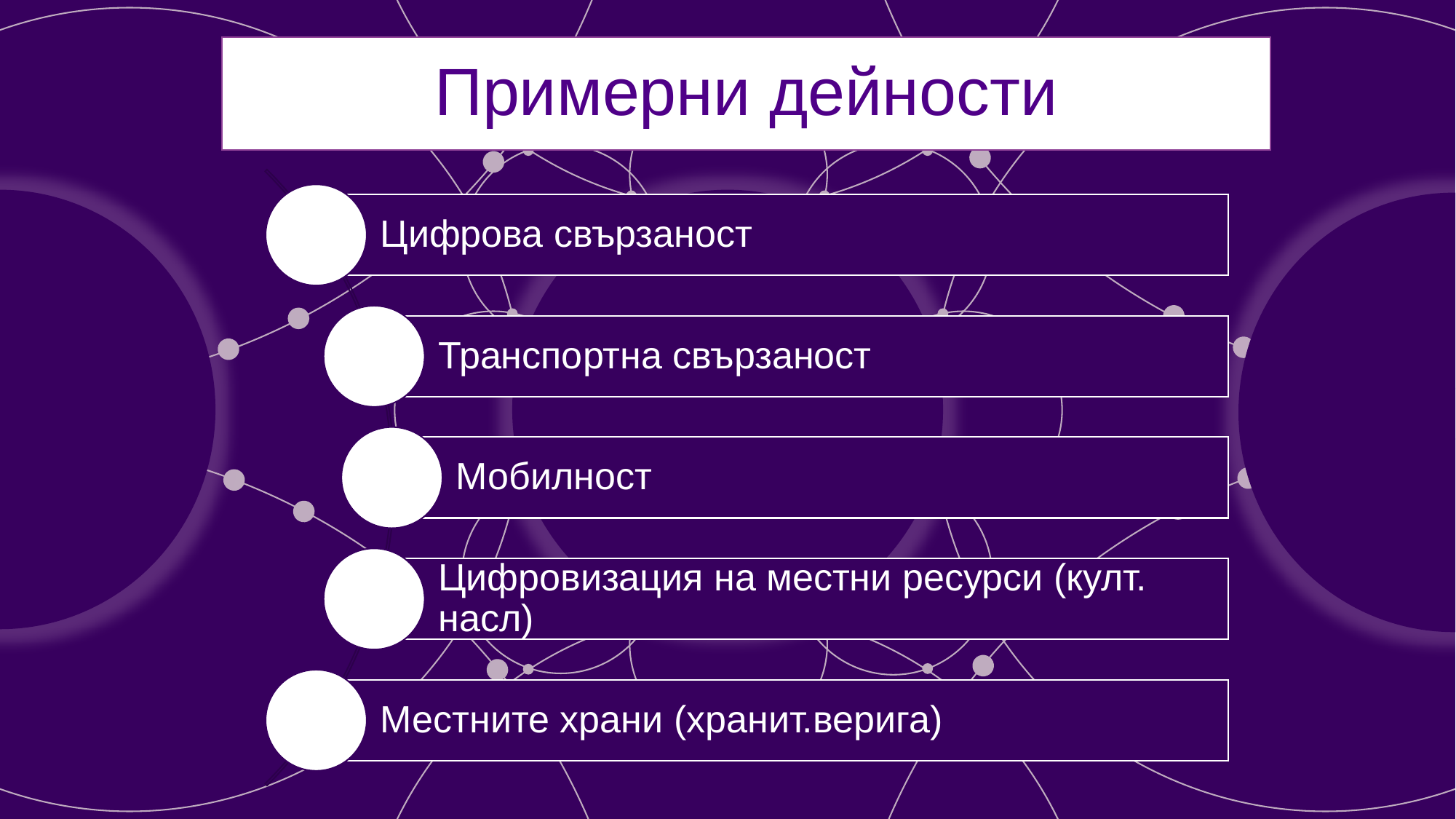

# Примерни дейности
Цифрова свързаност
Транспортна свързаност
Мобилност
Цифровизация на местни ресурси (култ. насл)
Местните храни (хранит.верига)